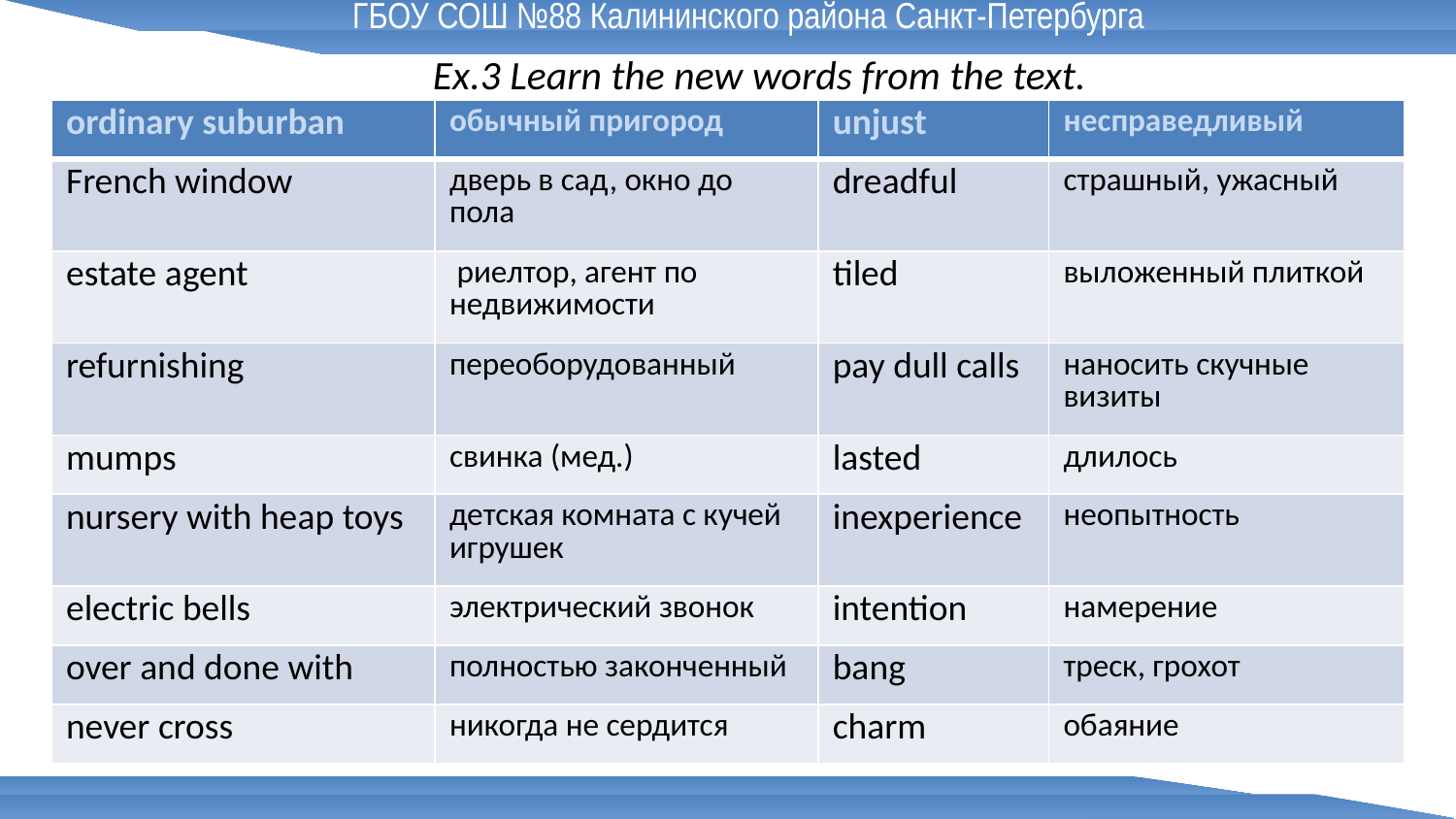

ГБОУ СОШ №88 Калининского района Санкт-Петербурга

Ex.3 Learn the new words from the text.
| ordinary suburban | обычный пригород | unjust | несправедливый |
| --- | --- | --- | --- |
| French window | дверь в сад, окно до пола | dreadful | страшный, ужасный |
| estate agent | риелтор, агент по недвижимости | tiled | выложенный плиткой |
| refurnishing | переоборудованный | pay dull calls | наносить скучные визиты |
| mumps | свинка (мед.) | lasted | длилось |
| nursery with heap toys | детская комната с кучей игрушек | inexperience | неопытность |
| electric bells | электрический звонок | intention | намерение |
| over and done with | полностью законченный | bang | треск, грохот |
| never cross | никогда не сердится | charm | обаяние |